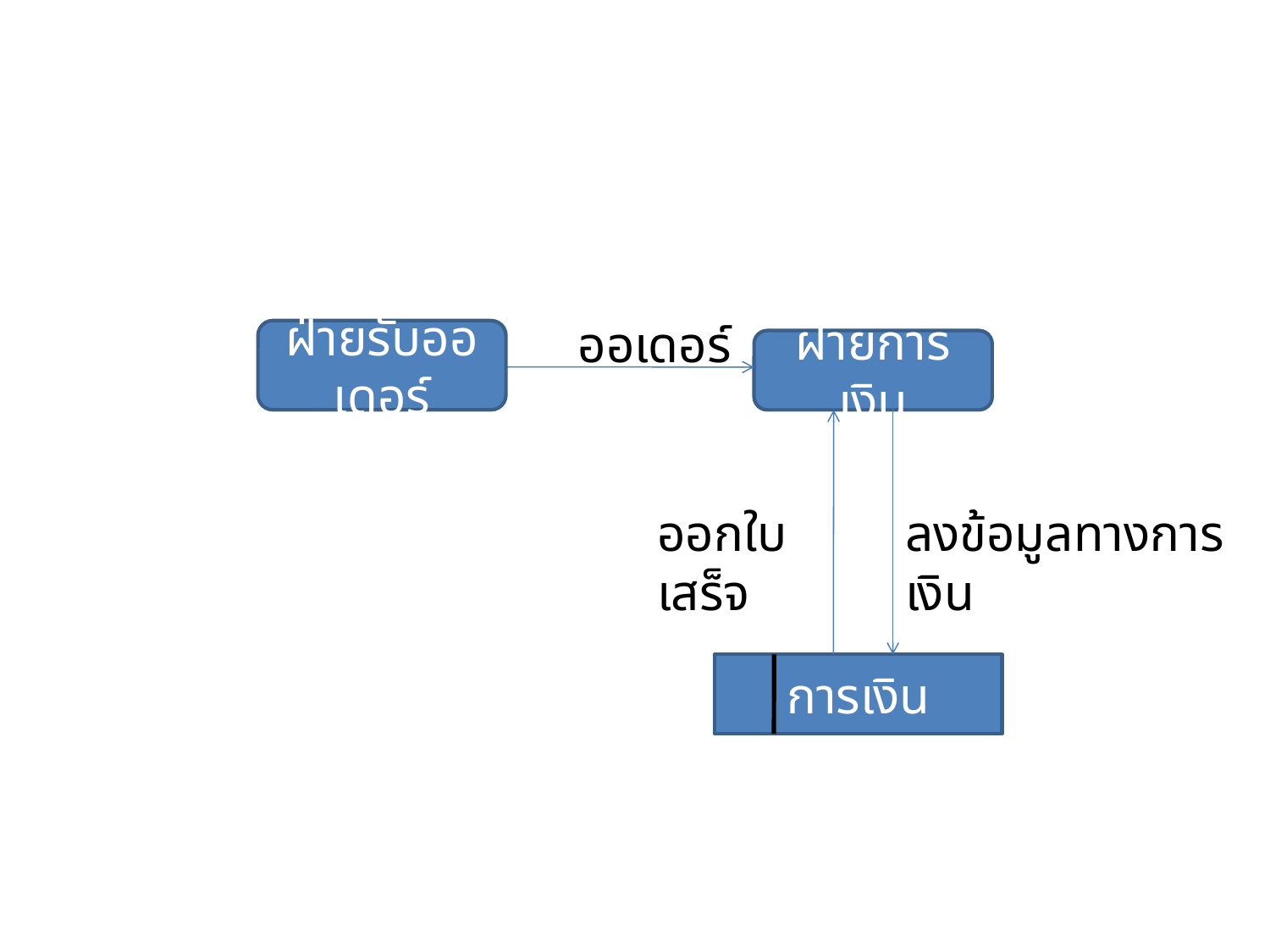

ออเดอร์
ฝ่ายรับออเดอร์
ฝ่ายการเงิน
ออกใบเสร็จ
ลงข้อมูลทางการเงิน
การเงิน